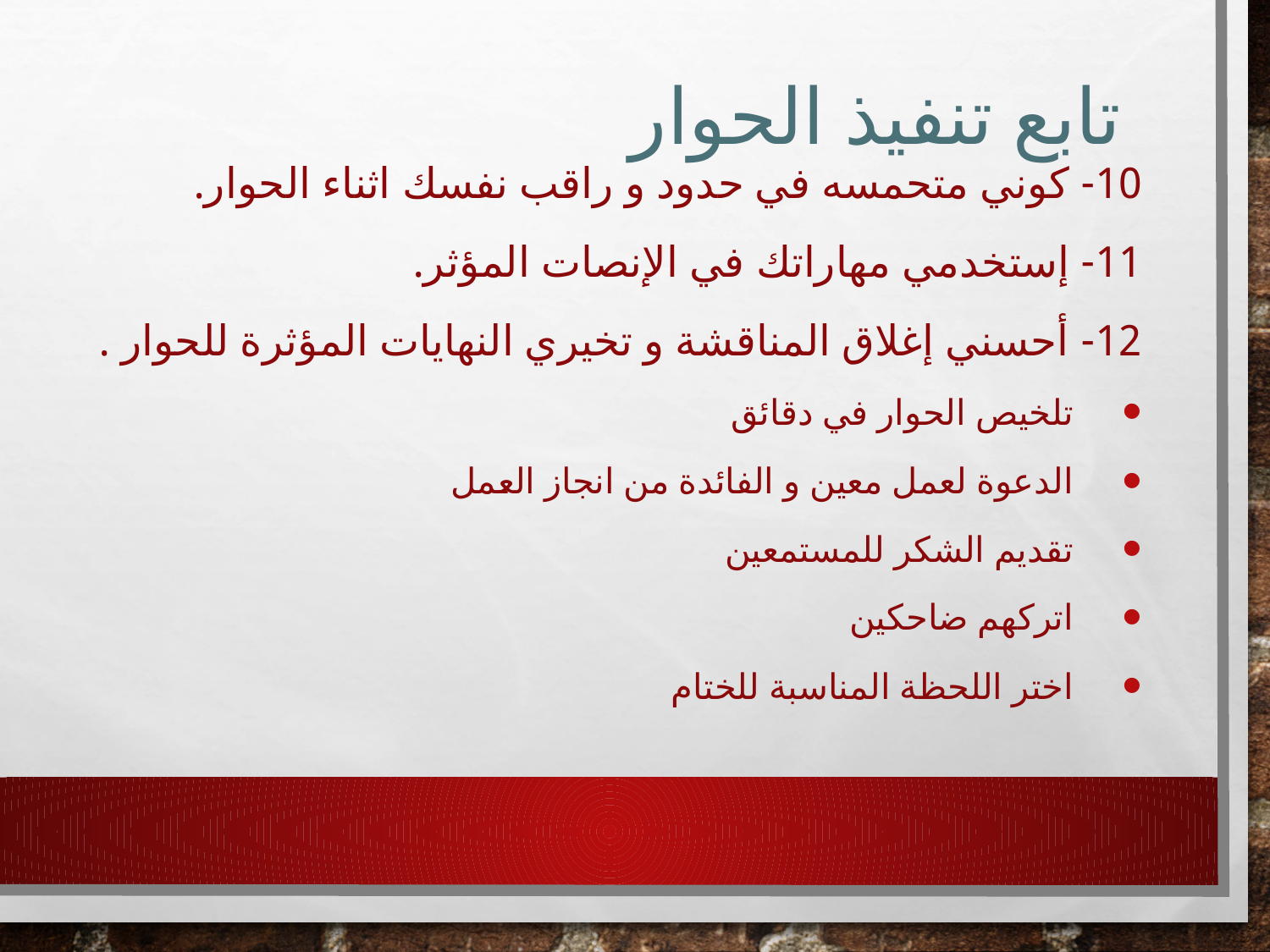

# تابع تنفيذ الحوار
10- كوني متحمسه في حدود و راقب نفسك اثناء الحوار.
11- إستخدمي مهاراتك في الإنصات المؤثر.
12- أحسني إغلاق المناقشة و تخيري النهايات المؤثرة للحوار .
    تلخيص الحوار في دقائق
    الدعوة لعمل معين و الفائدة من انجاز العمل
    تقديم الشكر للمستمعين
    اتركهم ضاحكين
    اختر اللحظة المناسبة للختام